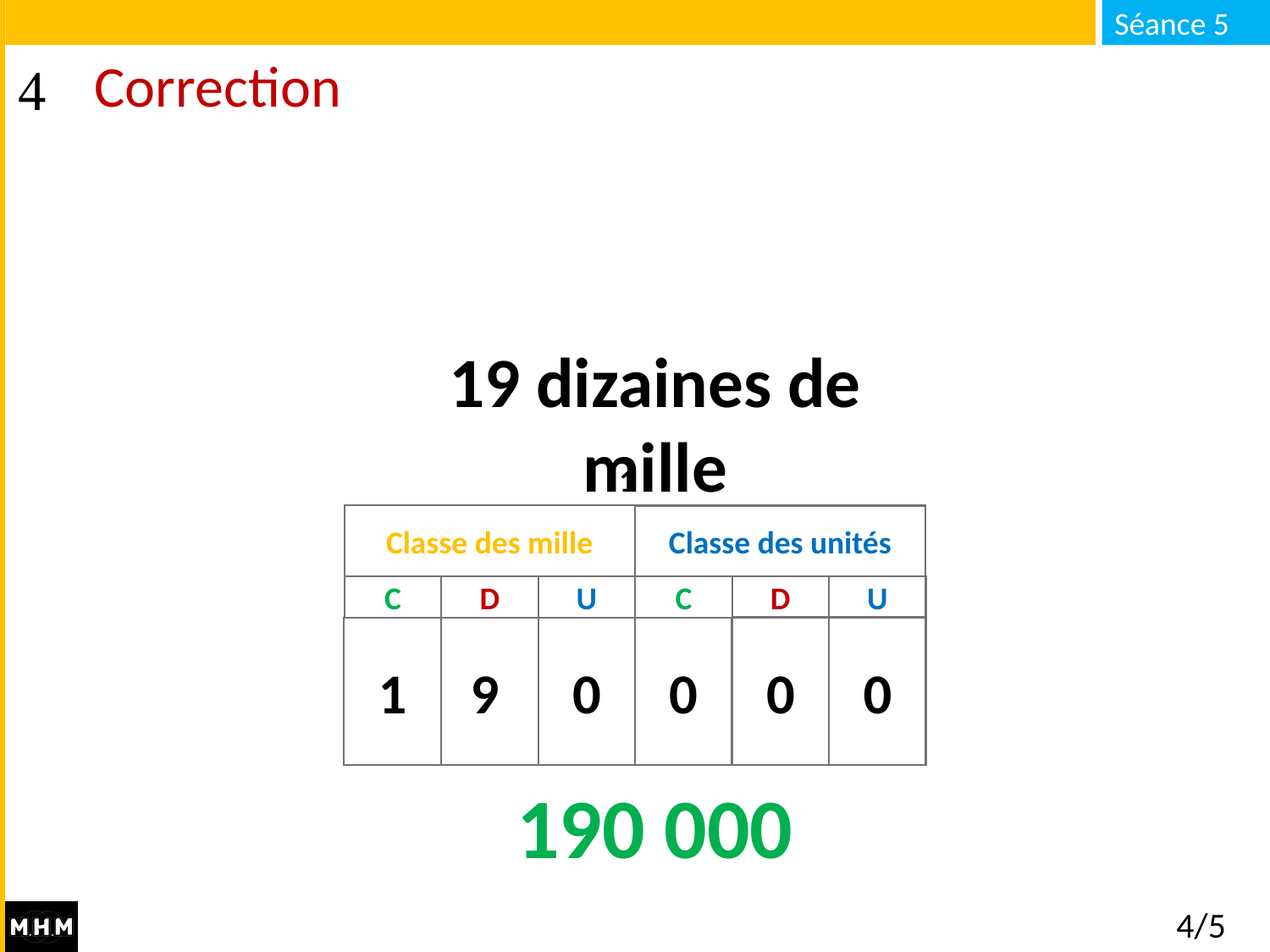

# Correction
19 dizaines de mille
1
Classe des mille
Classe des unités
D
U
D
U
C
C
0
0
9
0
0
1
190 000
4/5